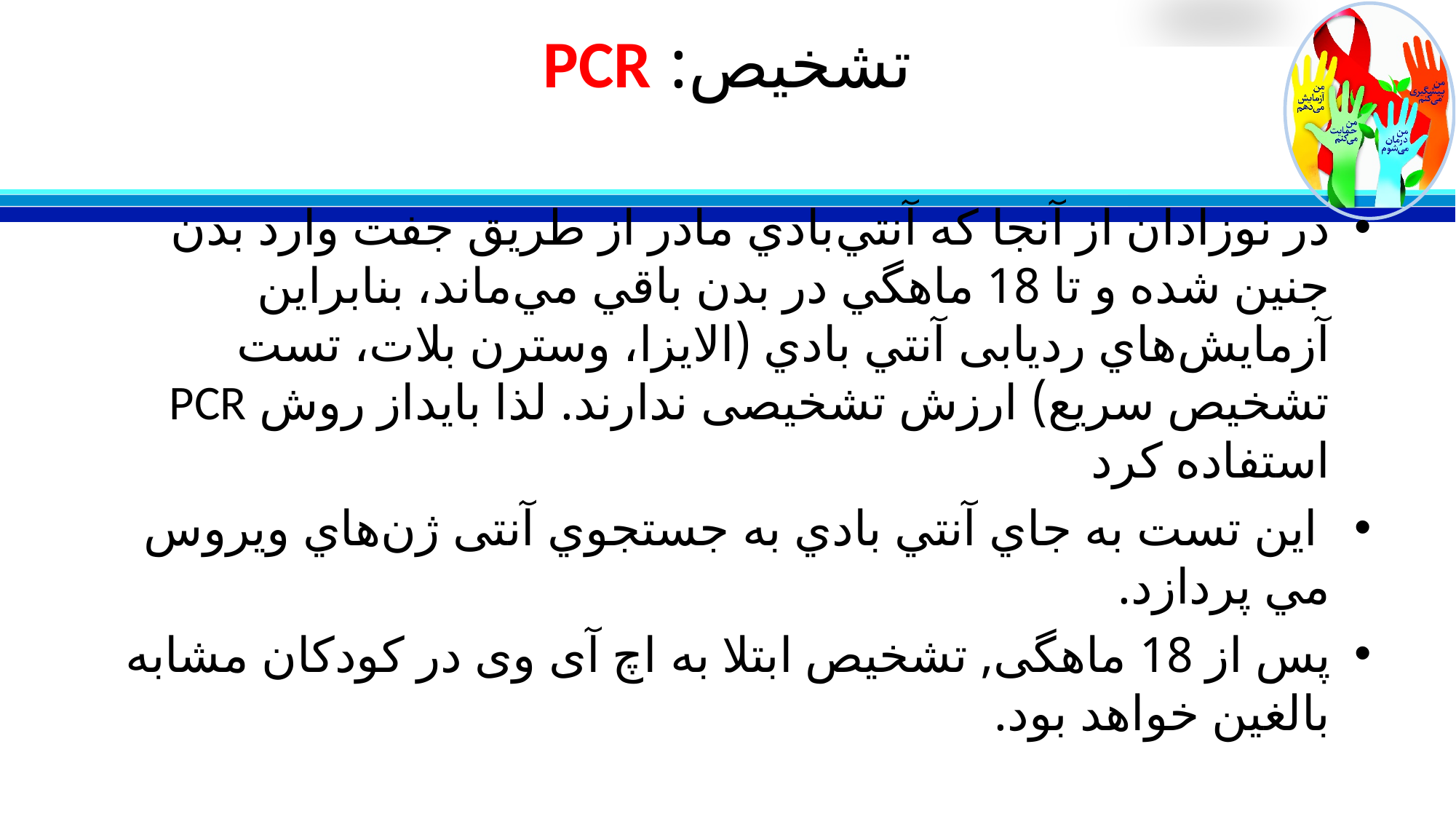

# تشخیص: PCR
در نوزادان از آنجا كه آنتي‌بادي مادر از طريق جفت وارد بدن جنين شده و تا 18 ماهگي در بدن باقي مي‌ماند، بنابراين آزمايش‌هاي ردیابی آنتي بادي (الايزا، وسترن بلات، تست تشخيص سريع) ارزش تشخیصی ندارند. لذا بایداز روش PCR استفاده كرد
 این تست به جاي آنتي بادي به جستجوي آنتی ژن‌هاي ويروس مي پردازد.
پس از 18 ماهگی, تشخیص ابتلا به اچ آی وی در کودکان مشابه بالغین خواهد بود.